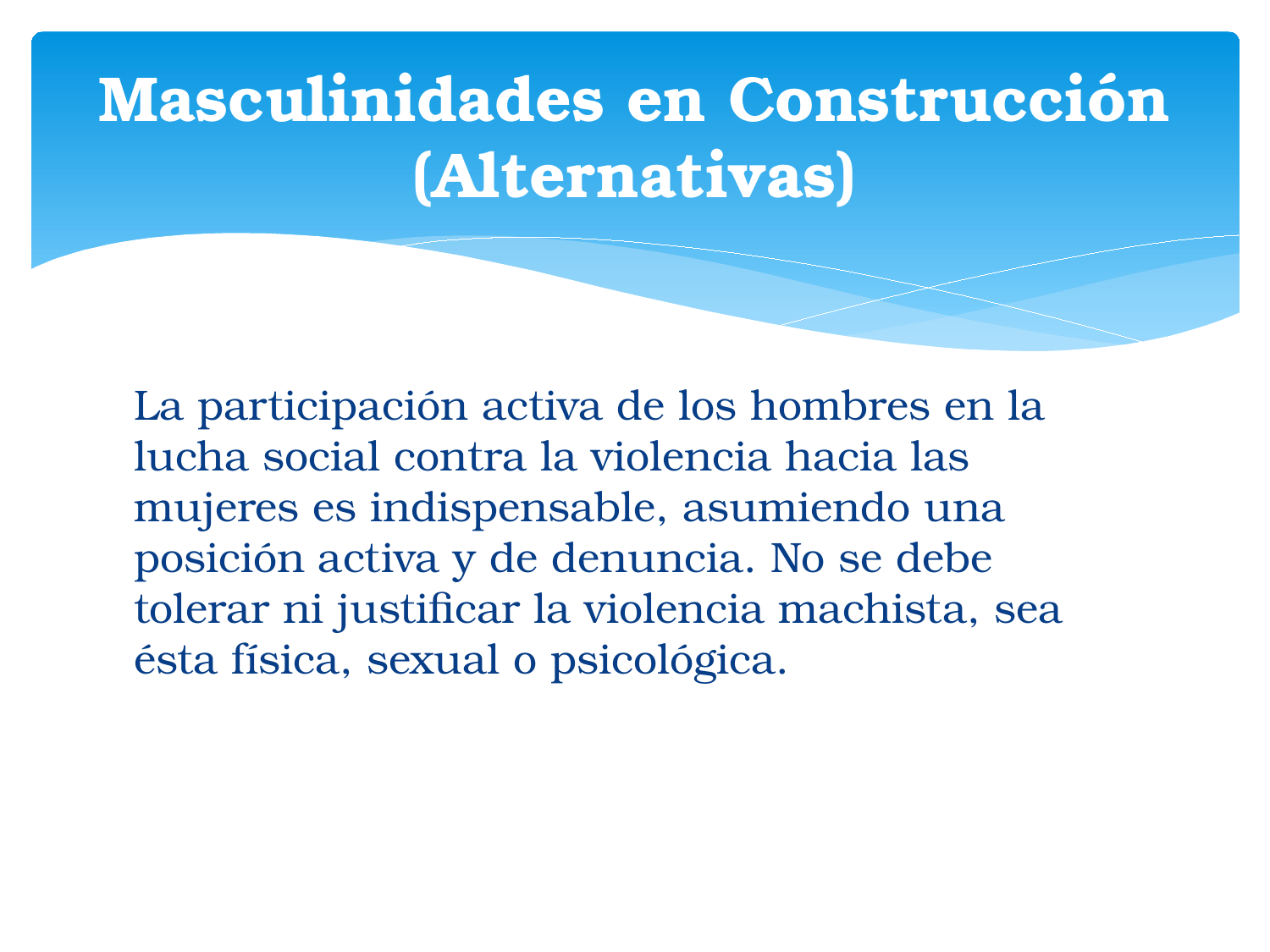

# Masculinidades en Construcción (Alternativas)
La participación activa de los hombres en la lucha social contra la violencia hacia las mujeres es indispensable, asumiendo una posición activa y de denuncia. No se debe tolerar ni justificar la violencia machista, sea ésta física, sexual o psicológica.